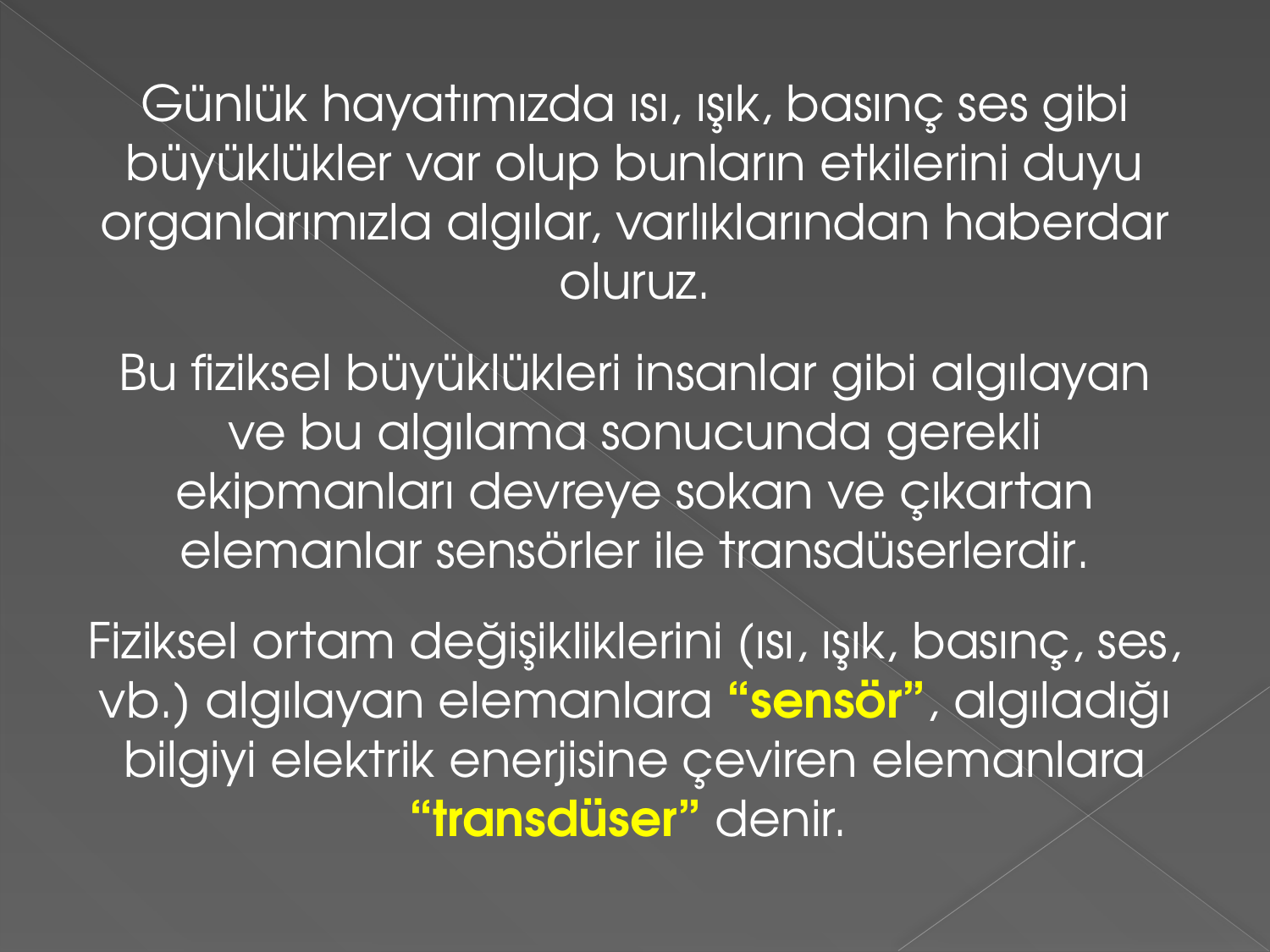

Günlük hayatımızda ısı, ışık, basınç ses gibi büyüklükler var olup bunların etkilerini duyu organlarımızla algılar, varlıklarından haberdar oluruz.
Bu fiziksel büyüklükleri insanlar gibi algılayan ve bu algılama sonucunda gerekli ekipmanları devreye sokan ve çıkartan elemanlar sensörler ile transdüserlerdir.
Fiziksel ortam değişikliklerini (ısı, ışık, basınç, ses, vb.) algılayan elemanlara “sensör”, algıladığı bilgiyi elektrik enerjisine çeviren elemanlara “transdüser” denir.